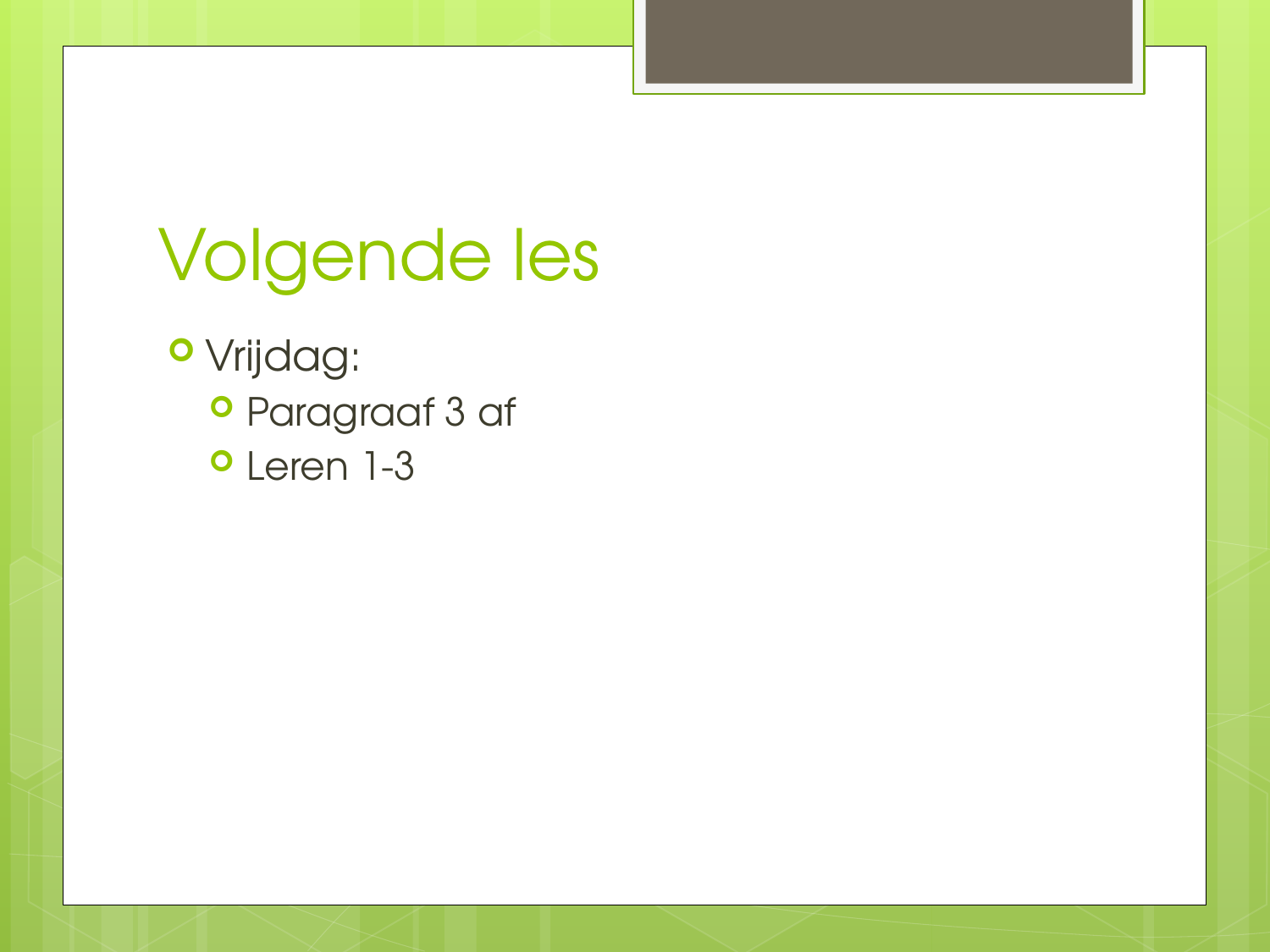

# Volgende les
Vrijdag:
Paragraaf 3 af
Leren 1-3